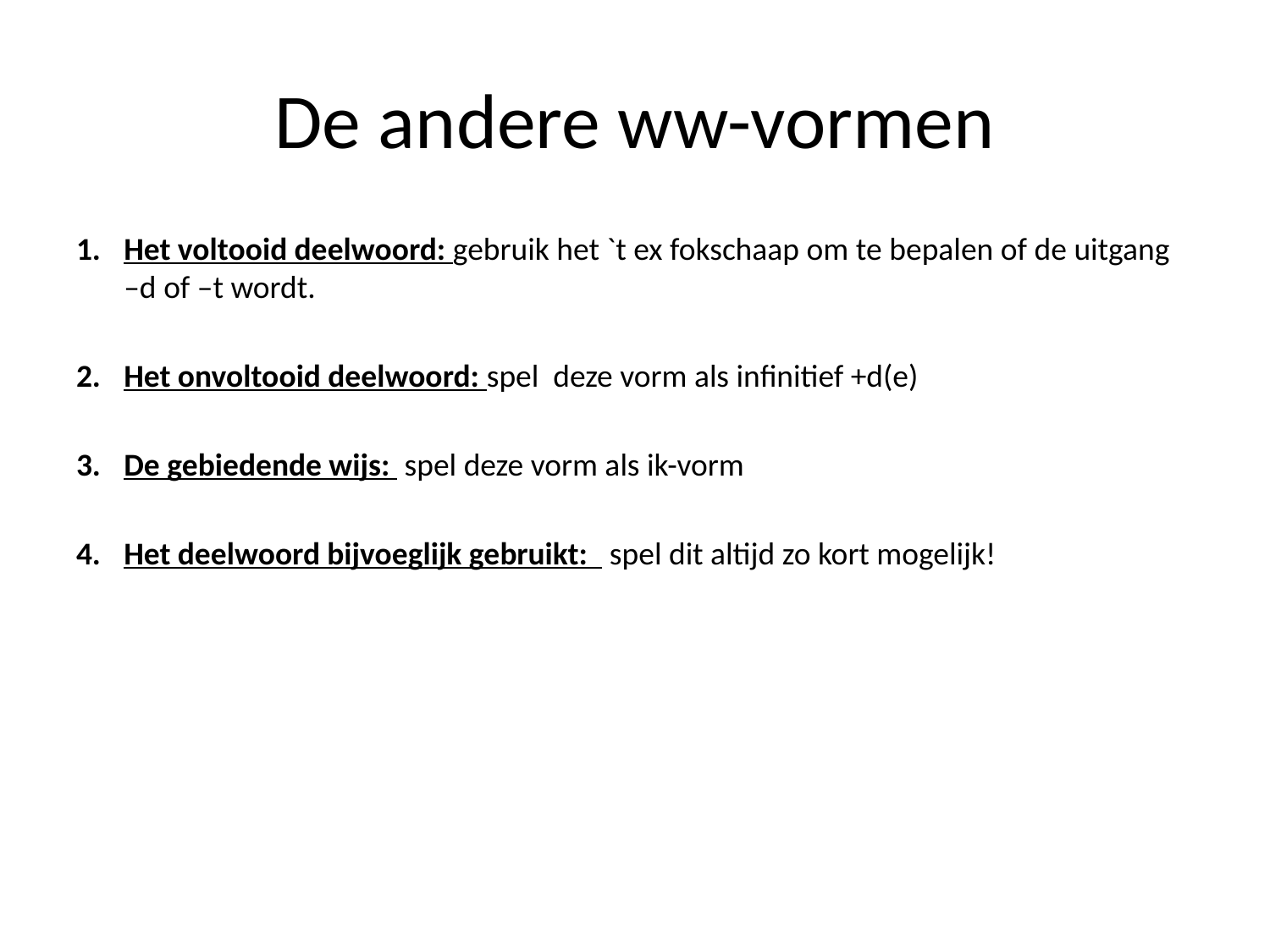

# De andere ww-vormen
Het voltooid deelwoord: gebruik het `t ex fokschaap om te bepalen of de uitgang –d of –t wordt.

Het onvoltooid deelwoord: spel  deze vorm als infinitief +d(e)

De gebiedende wijs:  spel deze vorm als ik-vorm

Het deelwoord bijvoeglijk gebruikt:   spel dit altijd zo kort mogelijk!